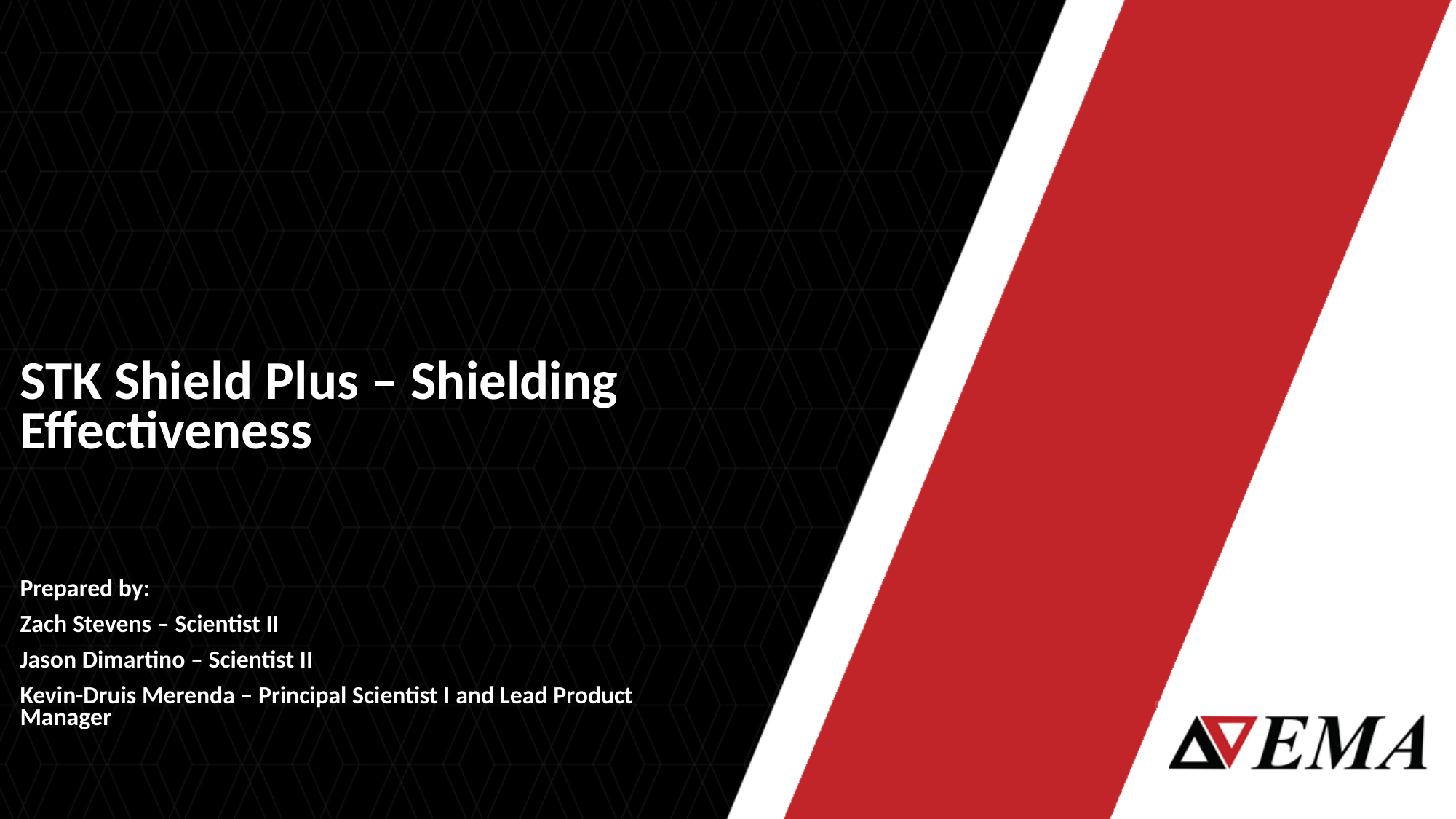

STK Shield Plus – Shielding Effectiveness
Prepared by:
Zach Stevens – Scientist II
Jason Dimartino – Scientist II
Kevin-Druis Merenda – Principal Scientist I and Lead Product Manager